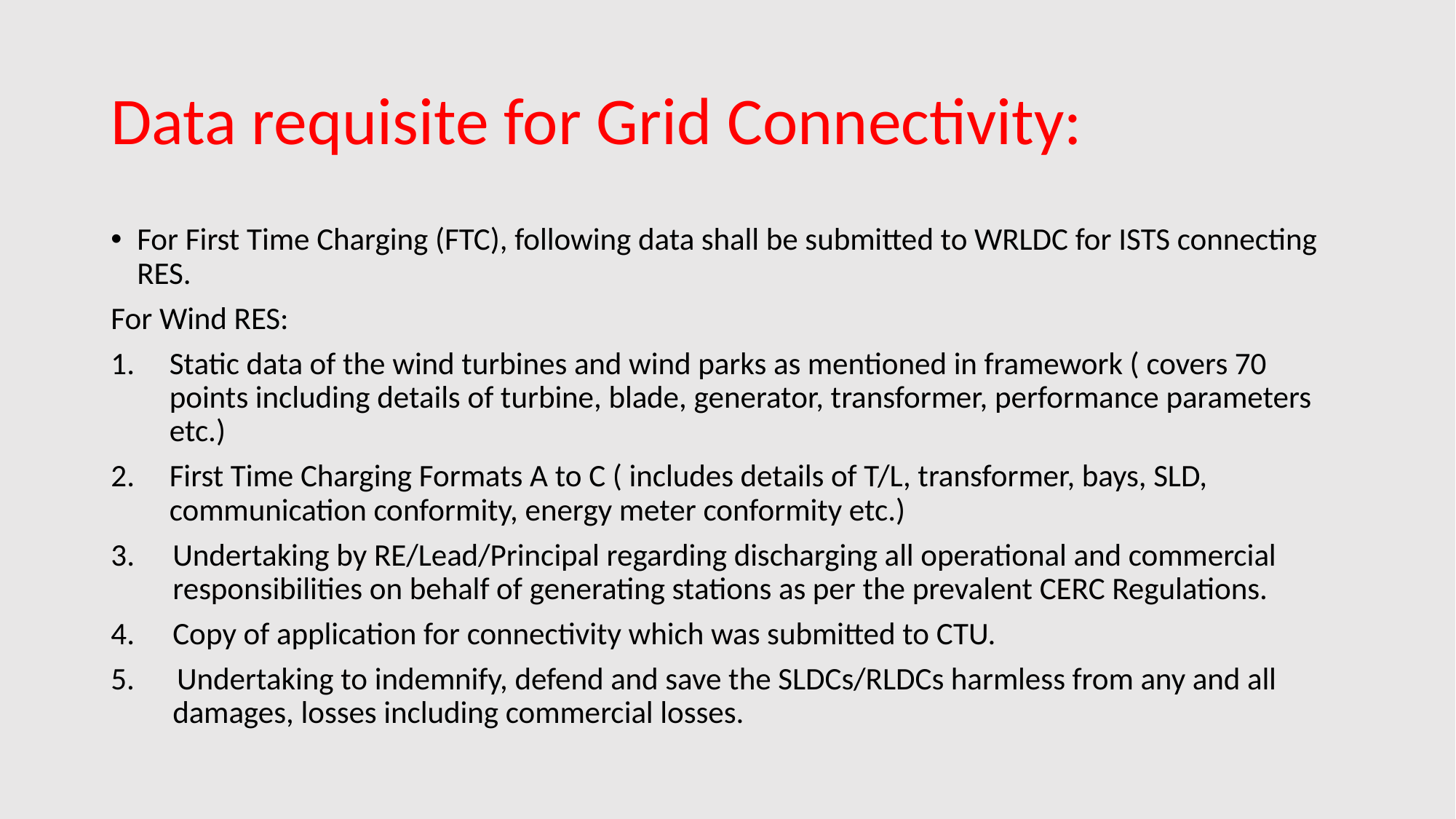

# Data requisite for Grid Connectivity:
For First Time Charging (FTC), following data shall be submitted to WRLDC for ISTS connecting RES.
For Wind RES:
Static data of the wind turbines and wind parks as mentioned in framework ( covers 70 points including details of turbine, blade, generator, transformer, performance parameters etc.)
First Time Charging Formats A to C ( includes details of T/L, transformer, bays, SLD, communication conformity, energy meter conformity etc.)
Undertaking by RE/Lead/Principal regarding discharging all operational and commercial responsibilities on behalf of generating stations as per the prevalent CERC Regulations.
Copy of application for connectivity which was submitted to CTU.
5.      Undertaking to indemnify, defend and save the SLDCs/RLDCs harmless from any and all damages, losses including commercial losses.